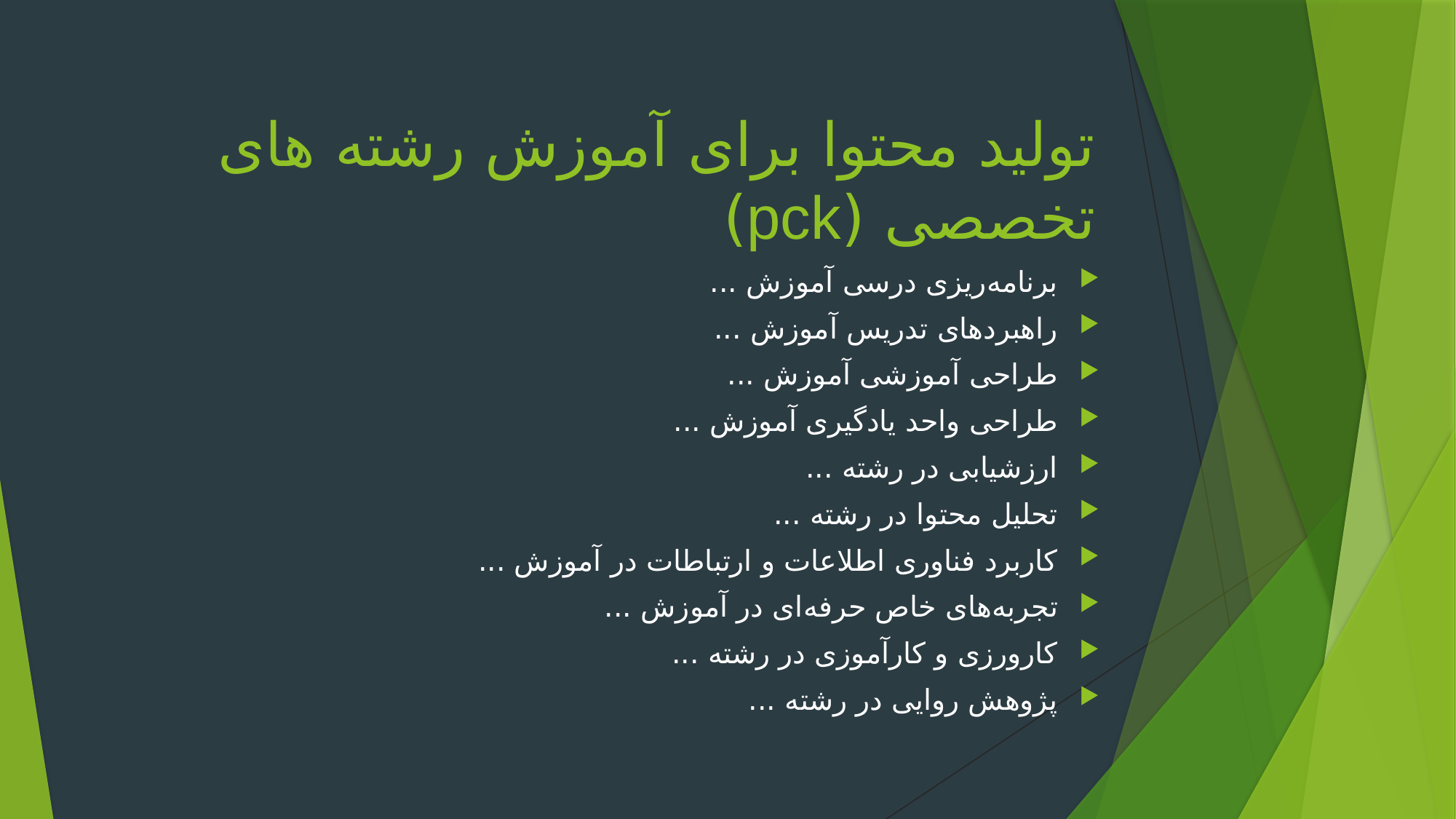

# تولید محتوا برای آموزش رشته های تخصصی (pck)
برنامه‌ریزی درسی آموزش ...
راهبردهای تدریس آموزش ...
طراحی آموزشی آموزش ...
طراحی واحد یادگیری آموزش ...
ارزشیابی در رشته ...
تحلیل محتوا در رشته ...
کاربرد فناوری اطلاعات و ارتباطات در آموزش ...
تجربه‌های خاص حرفه‌ای در آموزش ...
کارورزی و کارآموزی در رشته ...
پژوهش روایی در رشته ...